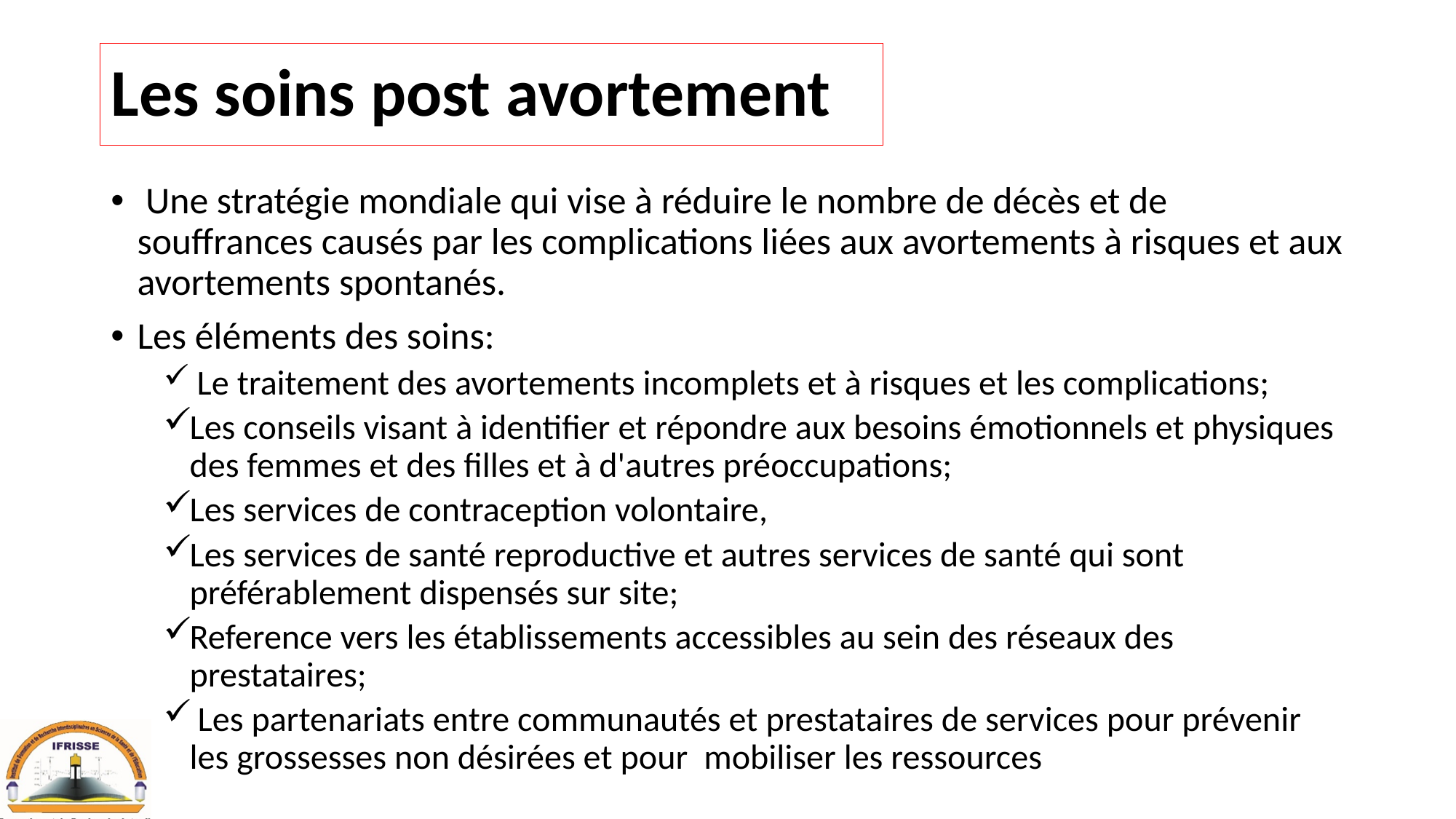

# Les soins post avortement
 Une stratégie mondiale qui vise à réduire le nombre de décès et de souffrances causés par les complications liées aux avortements à risques et aux avortements spontanés.
Les éléments des soins:
 Le traitement des avortements incomplets et à risques et les complications;
Les conseils visant à identifier et répondre aux besoins émotionnels et physiques des femmes et des filles et à d'autres préoccupations;
Les services de contraception volontaire,
Les services de santé reproductive et autres services de santé qui sont préférablement dispensés sur site;
Reference vers les établissements accessibles au sein des réseaux des prestataires;
 Les partenariats entre communautés et prestataires de services pour prévenir les grossesses non désirées et pour  mobiliser les ressources